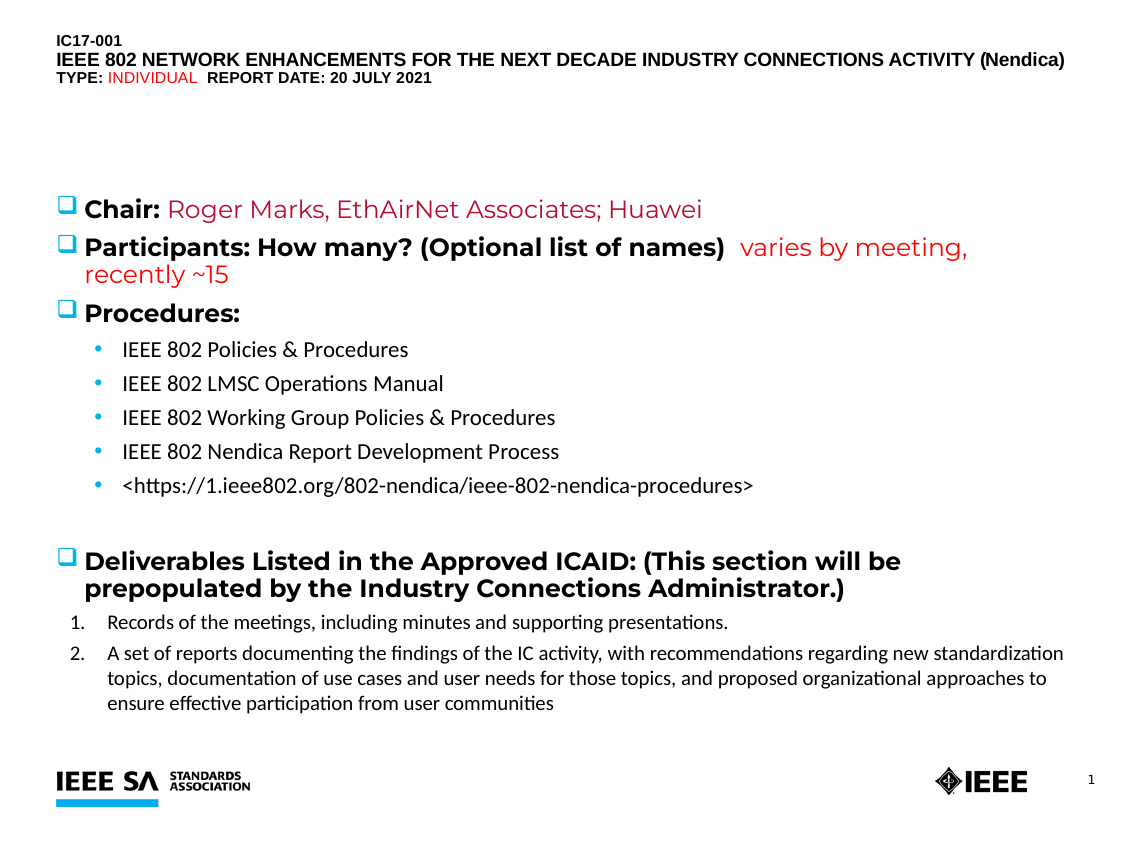

# IC17-001 IEEE 802 Network Enhancements for the Next Decade Industry connections Activity (Nendica) Type: Individual  Report Date: 20 July 2021
Chair: Roger Marks, EthAirNet Associates; Huawei
Participants: How many? (Optional list of names)  varies by meeting, recently ~15
Procedures:
IEEE 802 Policies & Procedures
IEEE 802 LMSC Operations Manual
IEEE 802 Working Group Policies & Procedures
IEEE 802 Nendica Report Development Process
<https://1.ieee802.org/802-nendica/ieee-802-nendica-procedures>

Deliverables Listed in the Approved ICAID: (This section will be prepopulated by the Industry Connections Administrator.)
Records of the meetings, including minutes and supporting presentations.
A set of reports documenting the findings of the IC activity, with recommendations regarding new standardization topics, documentation of use cases and user needs for those topics, and proposed organizational approaches to ensure effective participation from user communities

1